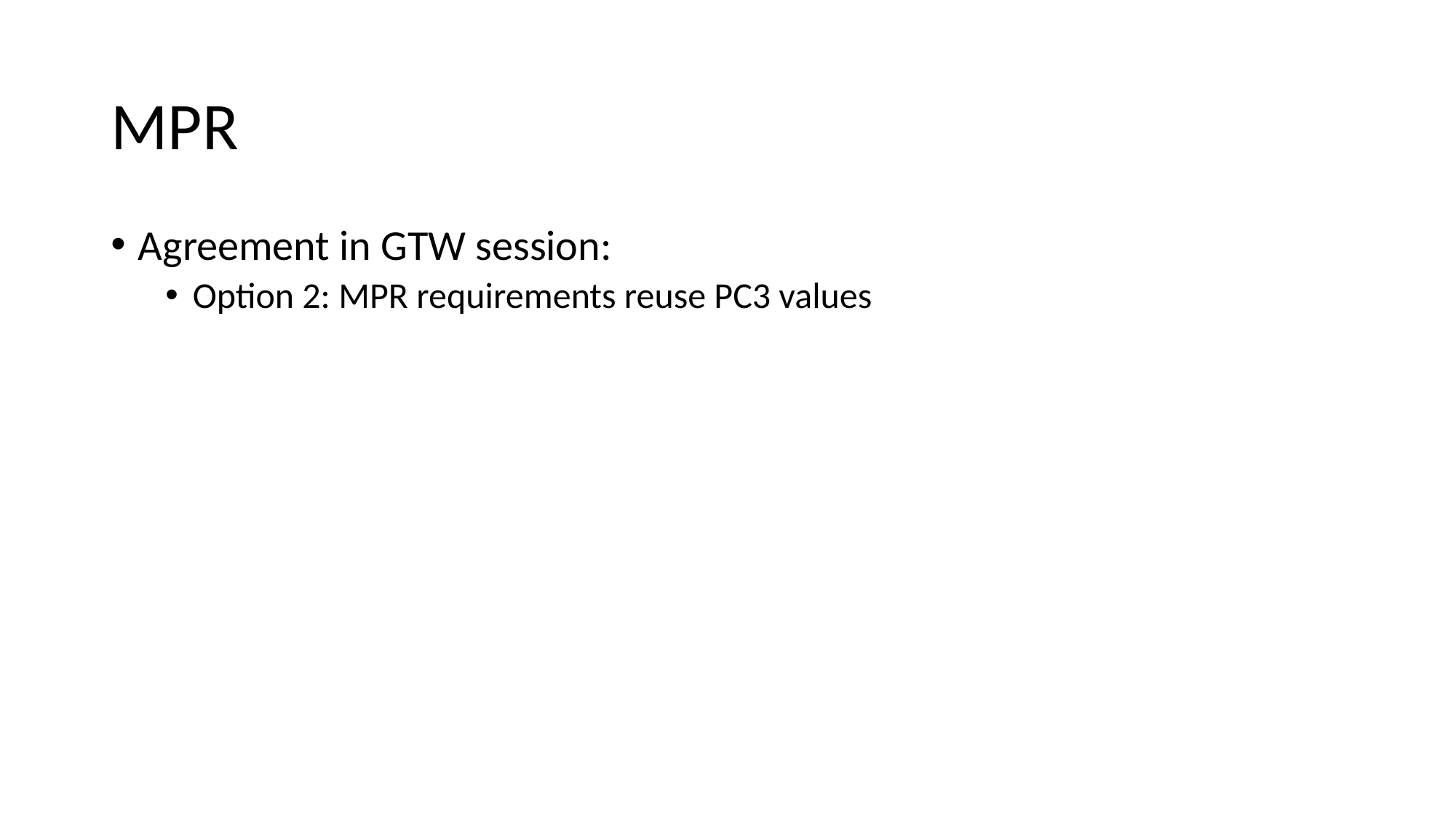

# MPR
Agreement in GTW session:
Option 2: MPR requirements reuse PC3 values